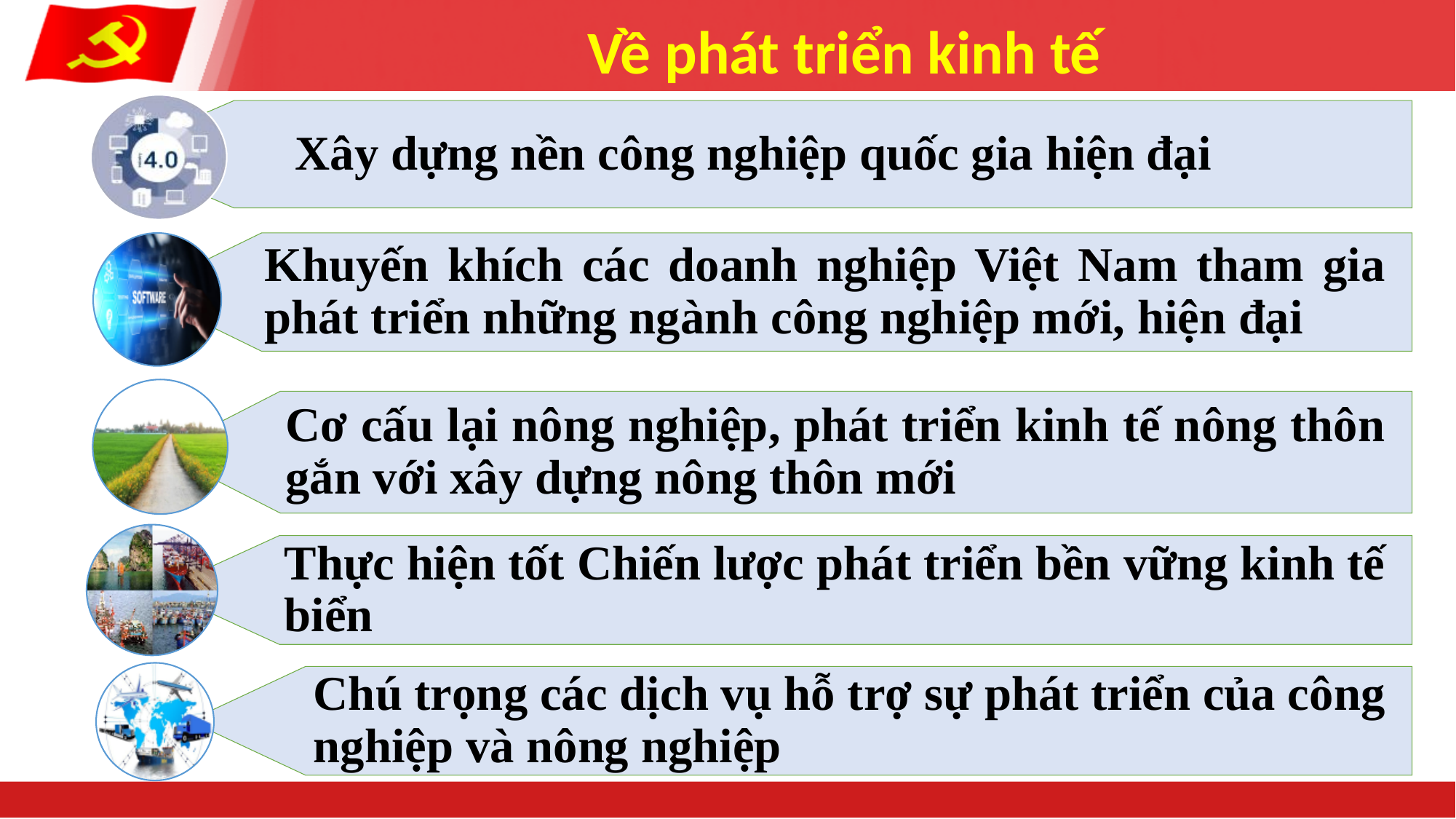

Về phát triển kinh tế

     Xây dựng nền công nghiệp quốc gia hiện đại
Khuyến khích các doanh nghiệp Việt Nam tham gia phát triển những ngành công nghiệp mới, hiện đại
Cơ cấu lại nông nghiệp, phát triển kinh tế nông thôn gắn với xây dựng nông thôn mới

Thực hiện tốt Chiến lược phát triển bền vững kinh tế biển

Chú trọng các dịch vụ hỗ trợ sự phát triển của công nghiệp và nông nghiệp